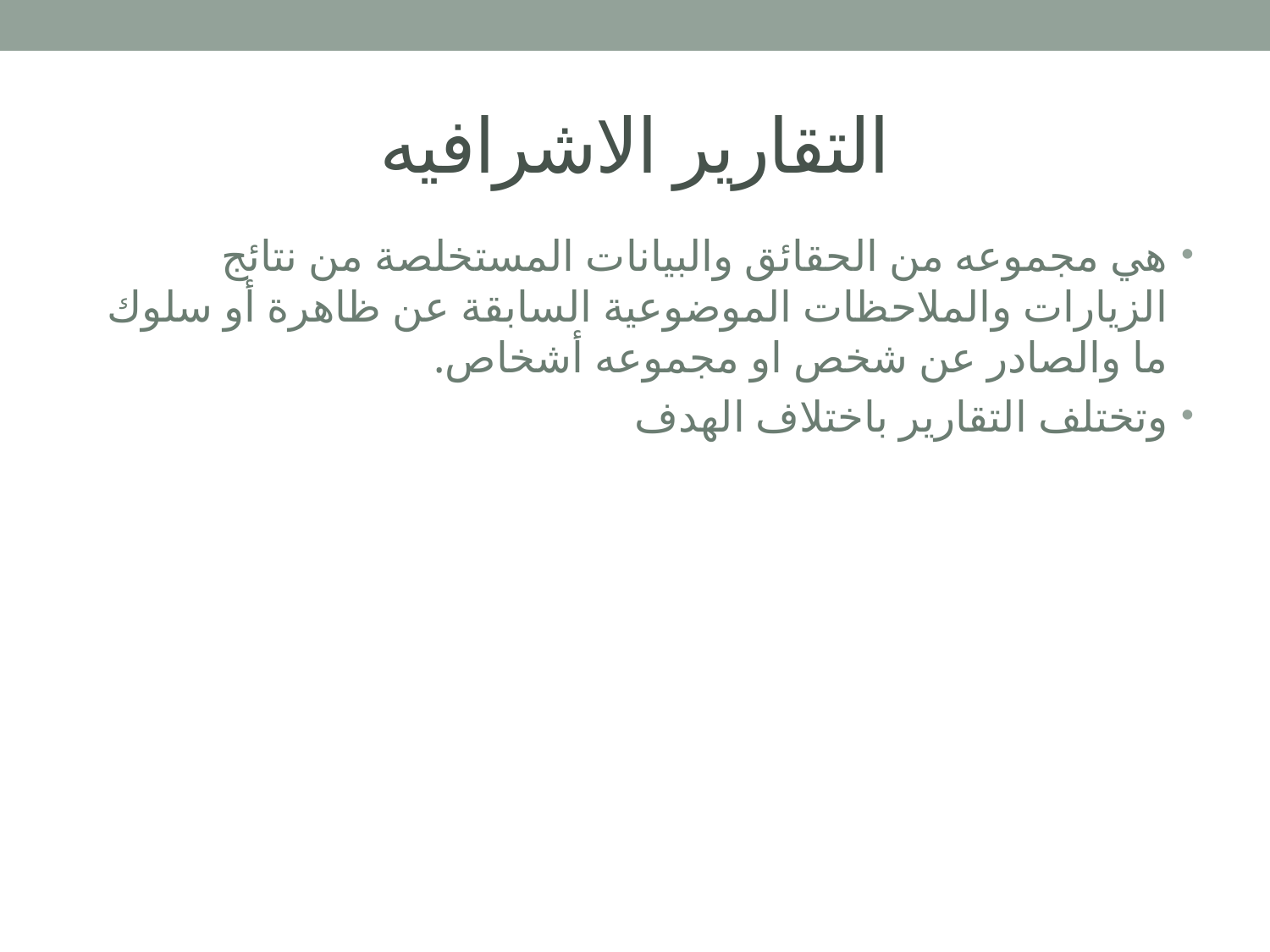

# التقارير الاشرافيه
هي مجموعه من الحقائق والبيانات المستخلصة من نتائج الزيارات والملاحظات الموضوعية السابقة عن ظاهرة أو سلوك ما والصادر عن شخص او مجموعه أشخاص.
وتختلف التقارير باختلاف الهدف